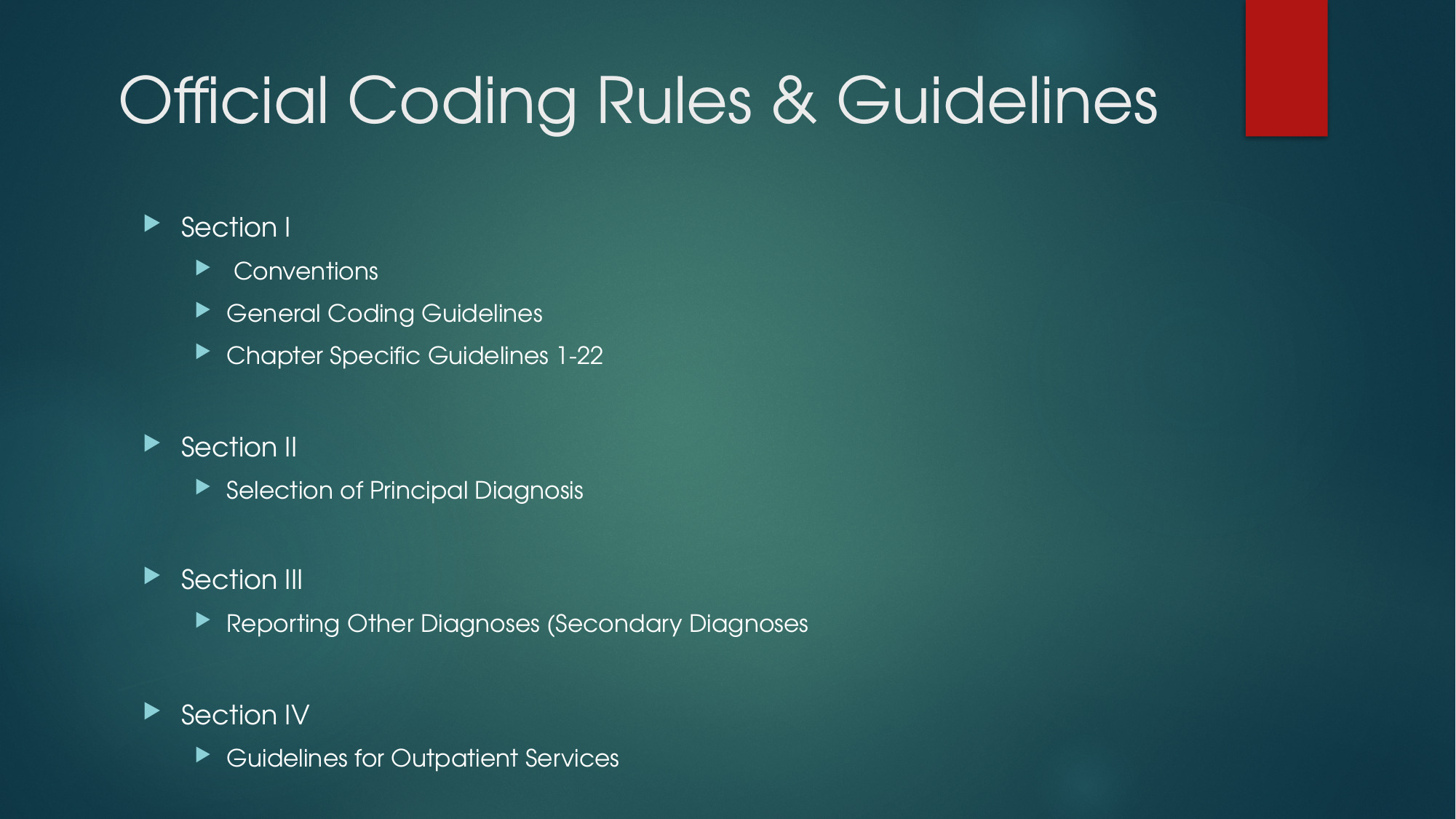

# Official Coding Rules & Guidelines
Section I
 Conventions
General Coding Guidelines
Chapter Specific Guidelines 1-22

Section II
Selection of Principal Diagnosis

Section III
Reporting Other Diagnoses (Secondary Diagnoses

Section IV
Guidelines for Outpatient Services